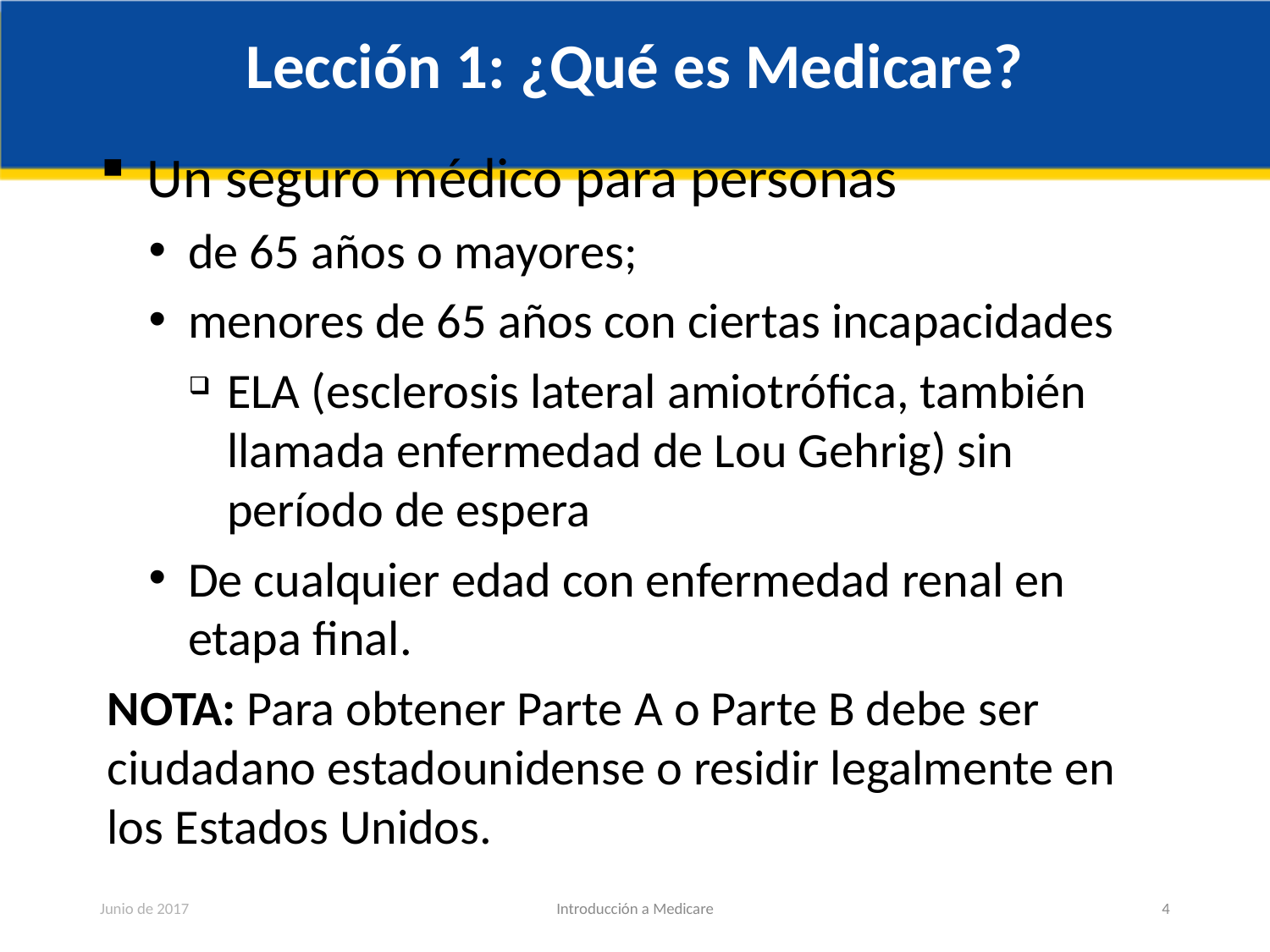

# Lección 1: ¿Qué es Medicare?
Un seguro médico para personas
de 65 años o mayores;
menores de 65 años con ciertas incapacidades
ELA (esclerosis lateral amiotrófica, también llamada enfermedad de Lou Gehrig) sin período de espera
De cualquier edad con enfermedad renal en etapa final.
NOTA: Para obtener Parte A o Parte B debe ser ciudadano estadounidense o residir legalmente en los Estados Unidos.

Junio de 2017
Introducción a Medicare
4